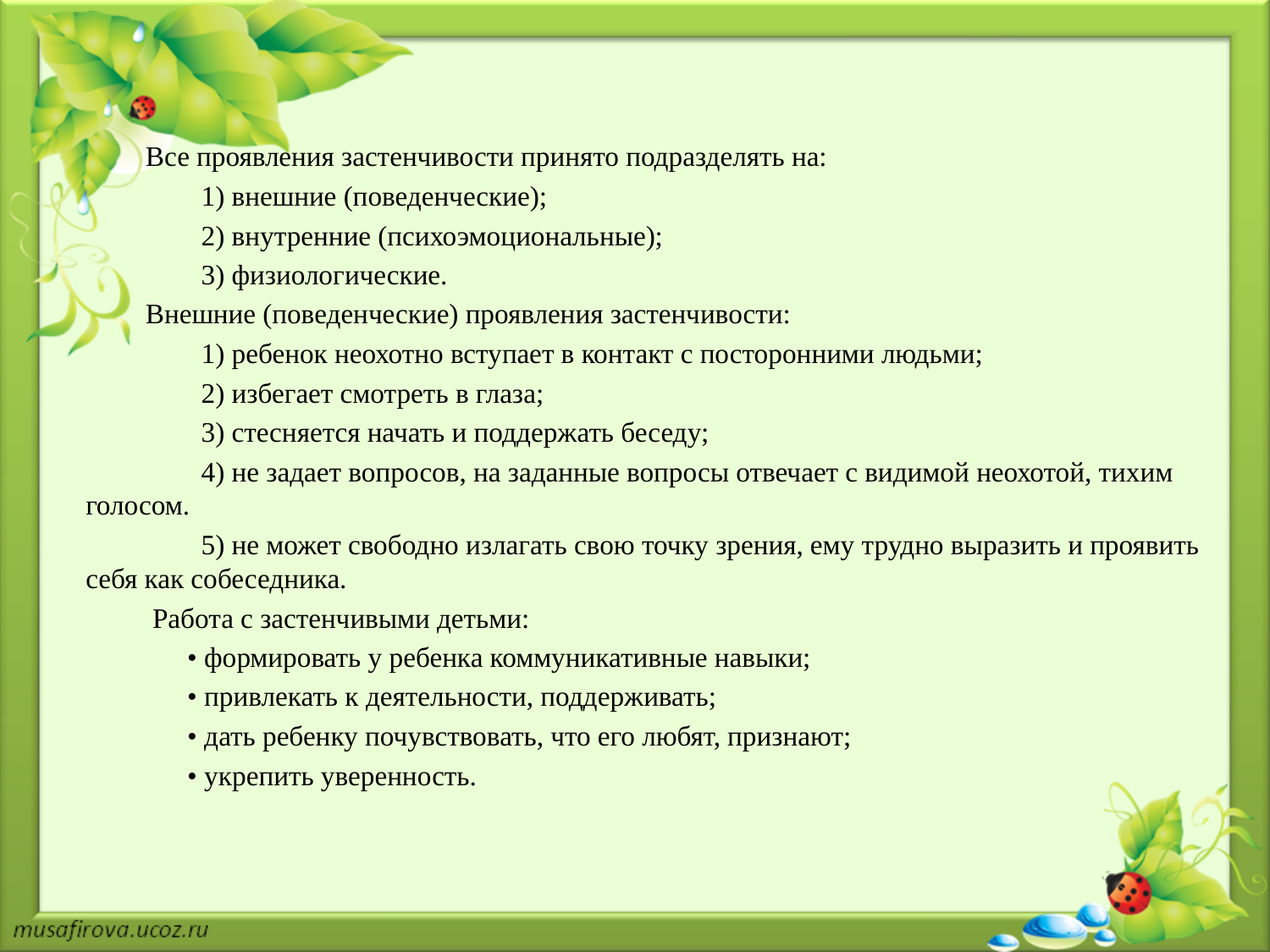

Все проявления застенчивости принято подразделять на:
                      1) внешние (поведенческие);
                      2) внутренние (психоэмоциональные);
                      3) физиологические.
              Внешние (поведенческие) проявления застенчивости:
                      1) ребенок неохотно вступает в контакт с посторонними людьми;
                      2) избегает смотреть в глаза;
                      3) стесняется начать и поддержать беседу;
                      4) не задает вопросов, на заданные вопросы отвечает с видимой неохотой, тихим голосом.
                      5) не может свободно излагать свою точку зрения, ему трудно выразить и проявить себя как собеседника.
               Работа с застенчивыми детьми:
                    • формировать у ребенка коммуникативные навыки;
                    • привлекать к деятельности, поддерживать;
                    • дать ребенку почувствовать, что его любят, признают;
                    • укрепить уверенность.